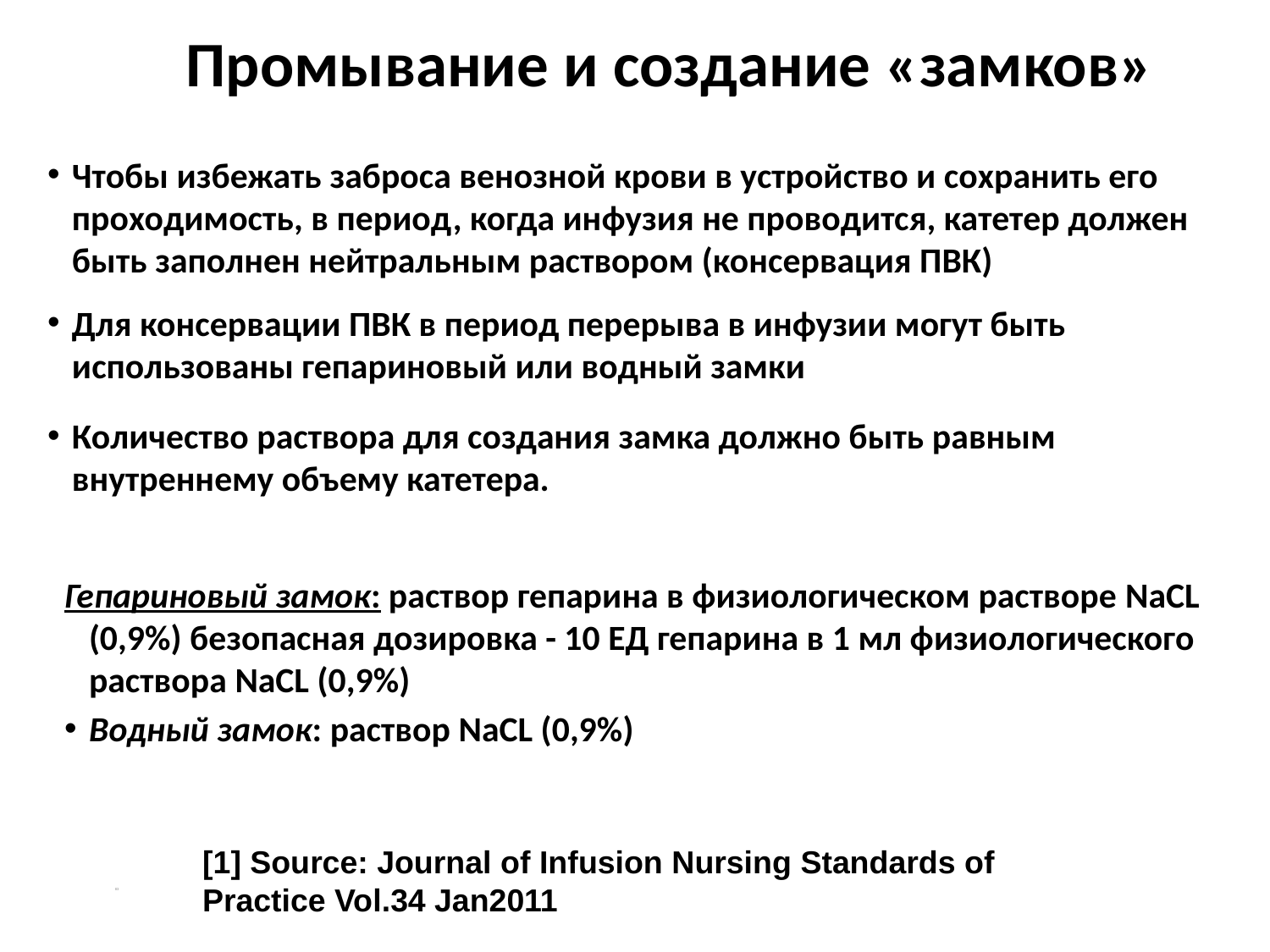

# Промывание и создание «замков»
Чтобы избежать заброса венозной крови в устройство и сохранить его проходимость, в период, когда инфузия не проводится, катетер должен быть заполнен нейтральным раствором (консервация ПВК)
Для консервации ПВК в период перерыва в инфузии могут быть использованы гепариновый или водный замки
Количество раствора для создания замка должно быть равным внутреннему объему катетера.

Гепариновый замок: раствор гепарина в физиологическом растворе NaCL (0,9%) безопасная дозировка - 10 ЕД гепарина в 1 мл физиологического раствора NaCL (0,9%)
Водный замок: раствор NaCL (0,9%)

[1] Source: Journal of Infusion Nursing Standards of Practice Vol.34 Jan2011
83